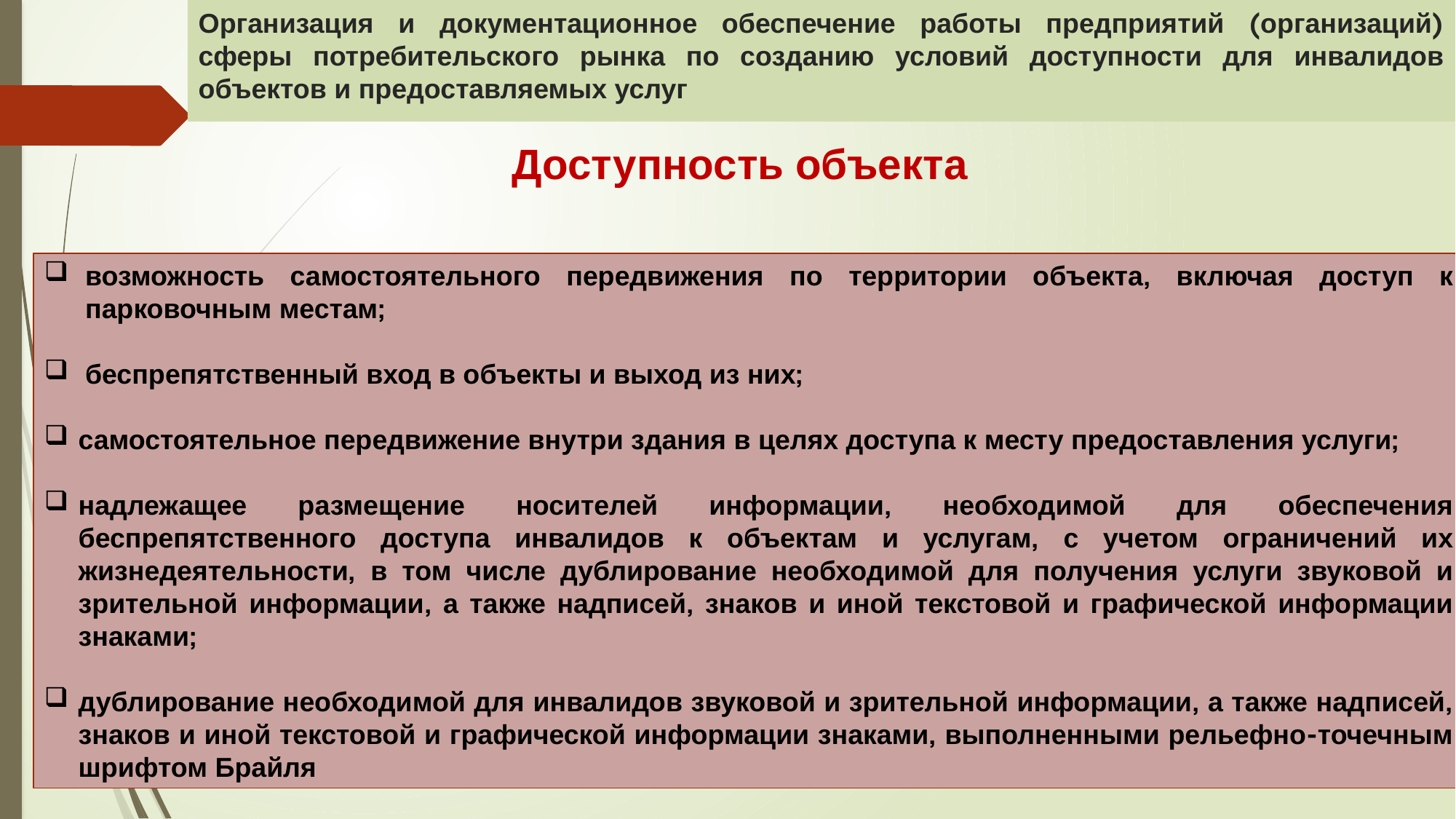

# Организация и документационное обеспечение работы предприятий (организаций) сферы потребительского рынка по созданию условий доступности для инвалидов объектов и предоставляемых услуг
Доступность объекта
возможность самостоятельного передвижения по территории объекта, включая доступ к парковочным местам;

беспрепятственный вход в объекты и выход из них;

самостоятельное передвижение внутри здания в целях доступа к месту предоставления услуги;

надлежащее размещение носителей информации, необходимой для обеспечения беспрепятственного доступа инвалидов к объектам и услугам, с учетом ограничений их жизнедеятельности, в том числе дублирование необходимой для получения услуги звуковой и зрительной информации, а также надписей, знаков и иной текстовой и графической информации знаками;

дублирование необходимой для инвалидов звуковой и зрительной информации, а также надписей, знаков и иной текстовой и графической информации знаками, выполненными рельефно-точечным шрифтом Брайля